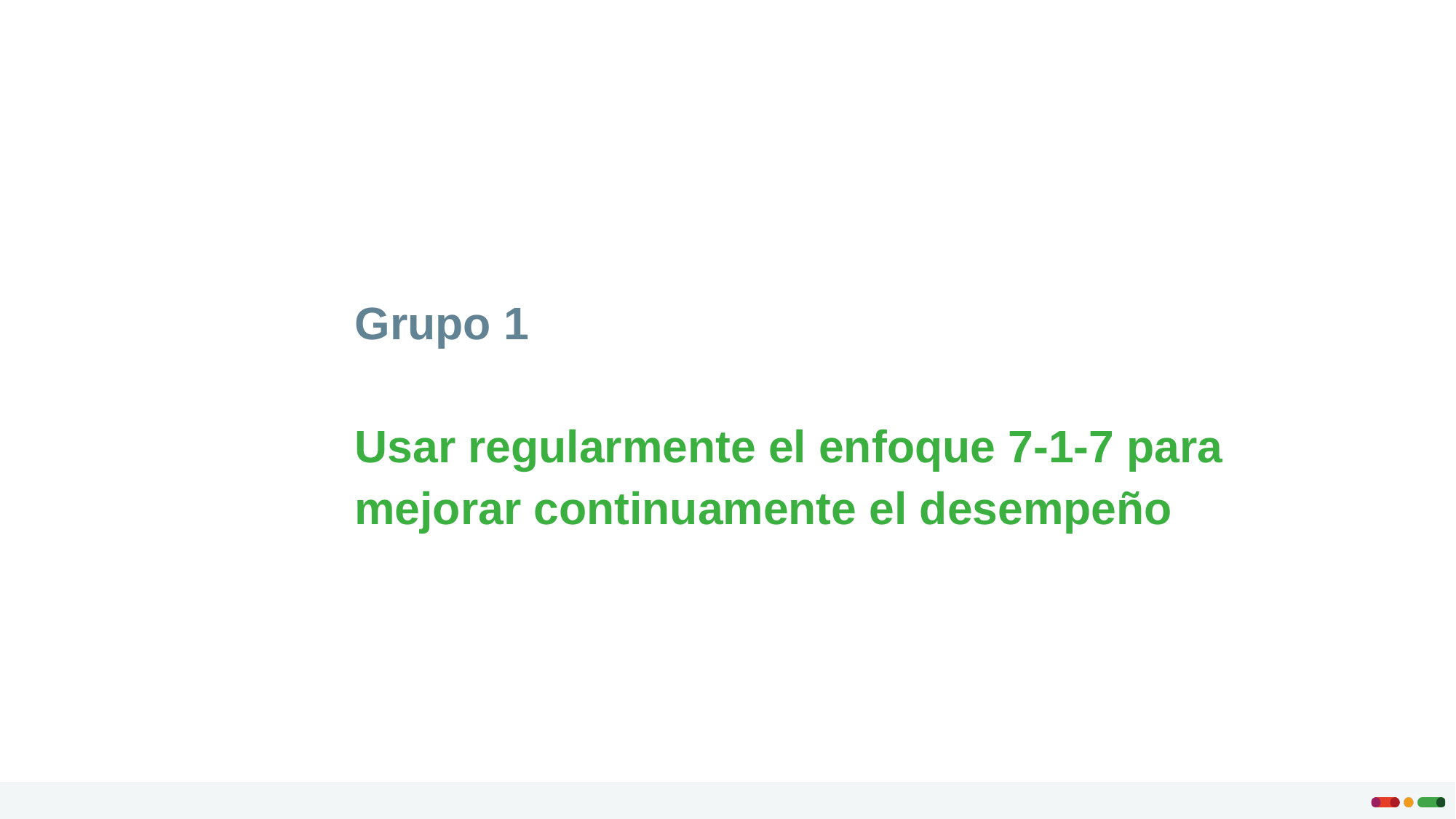

Grupo 1

Usar regularmente el enfoque 7-1-7 para mejorar continuamente el desempeño